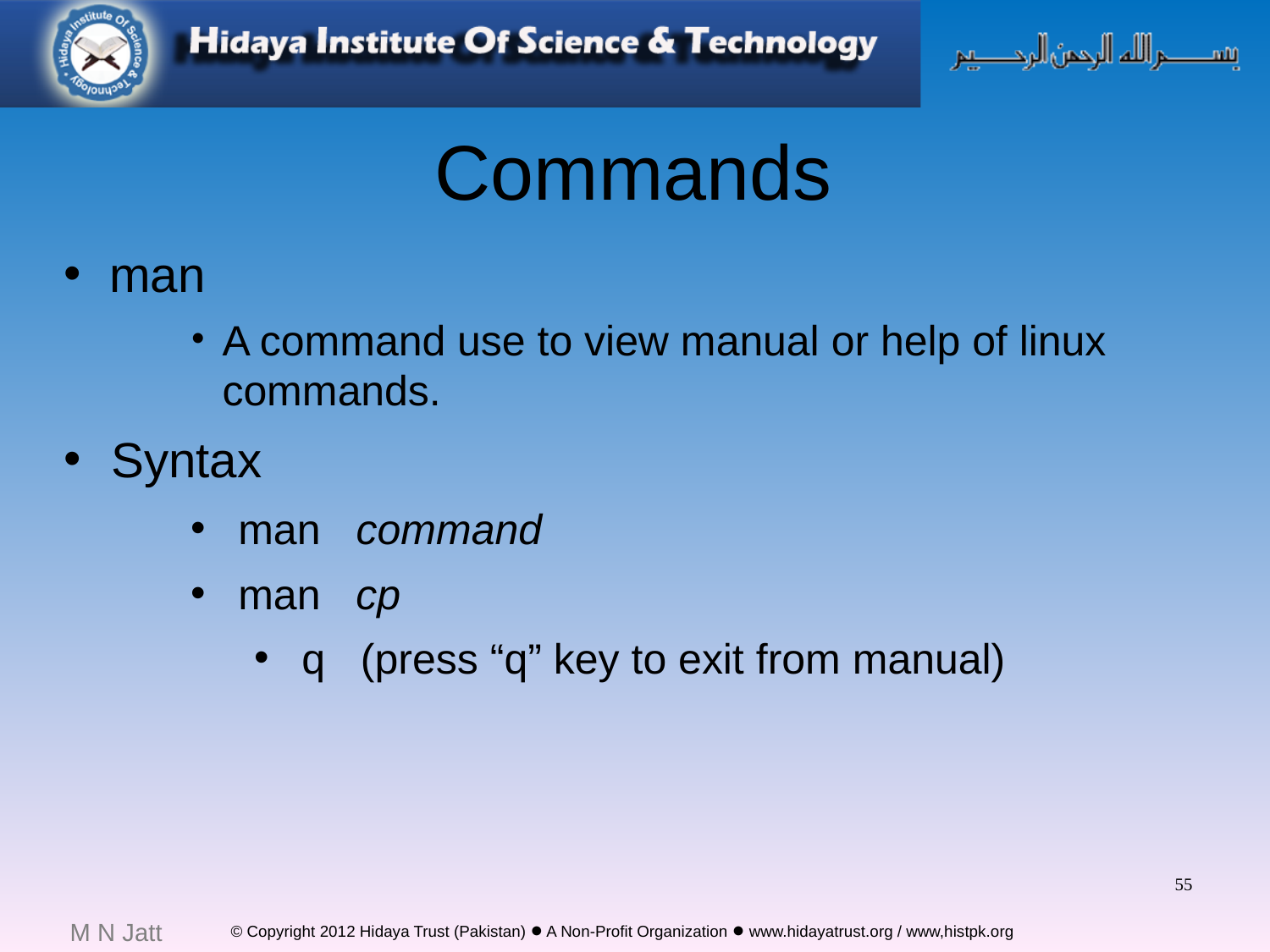

# Commands
man
A command use to view manual or help of linux commands.
Syntax
man   command
man   cp
q   (press “q” key to exit from manual)

55